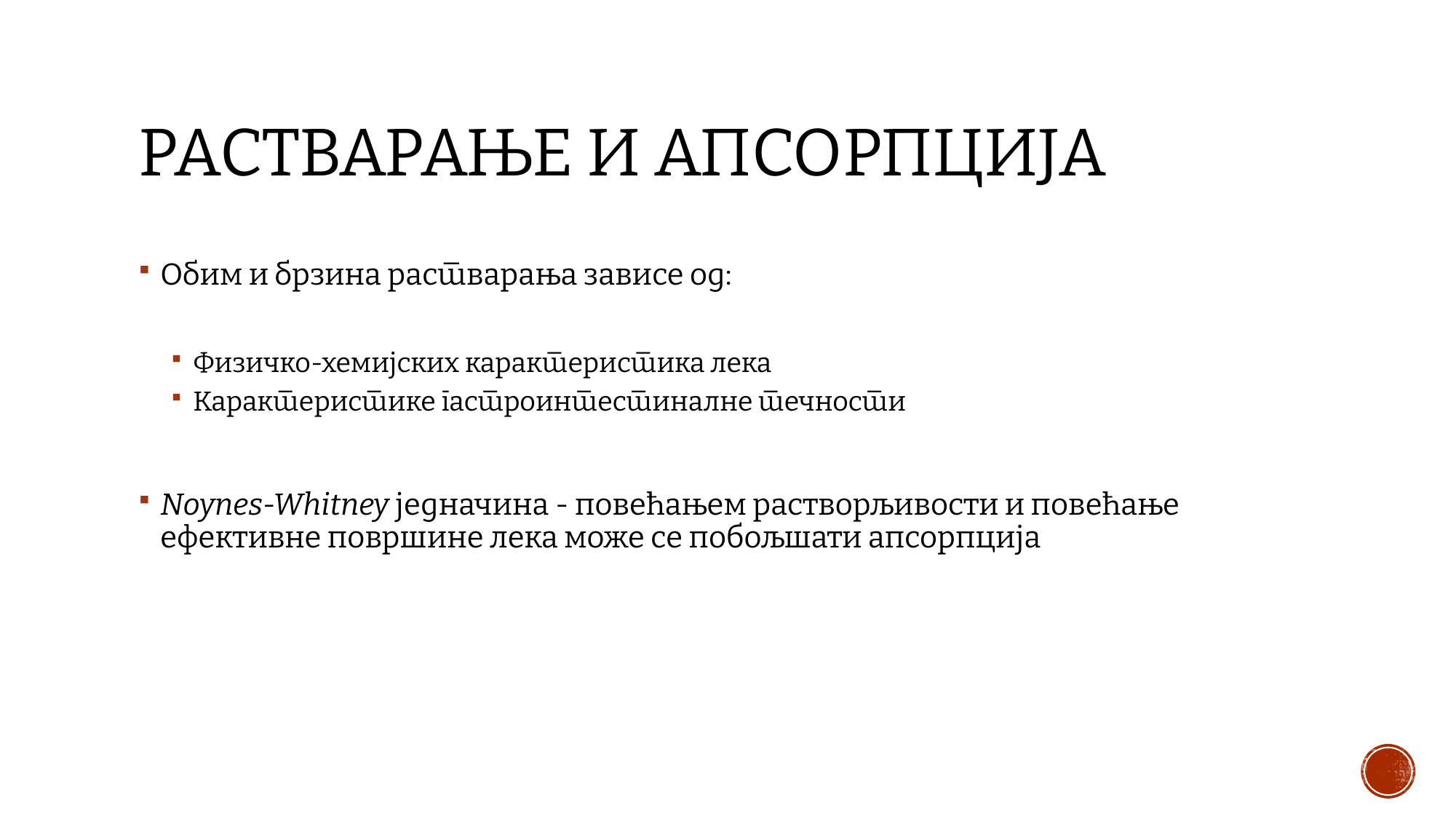

# Растварање и апсорпција
Обим и брзина растварања зависе од:

Физичко-хемијских карактеристика лека
Карактеристике гастроинтестиналне течности

Noynes-Whitney једначина - повећањем растворљивости и повећање ефективне површине лека може се побољшати апсорпција